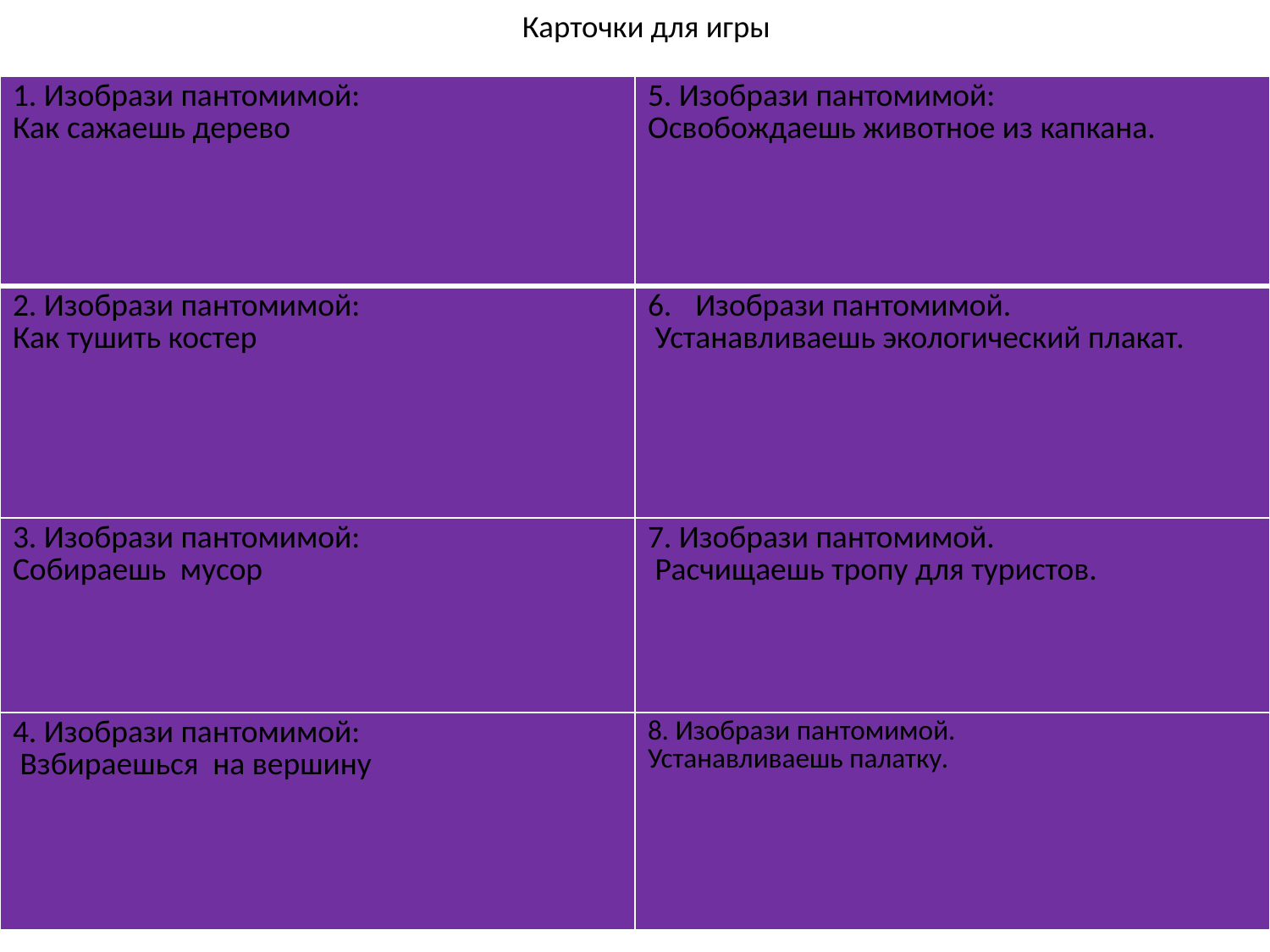

# Карточки для игры
| 1. Изобрази пантомимой: Как сажаешь дерево | 5. Изобрази пантомимой: Освобождаешь животное из капкана. |
| --- | --- |
| 2. Изобрази пантомимой: Как тушить костер | Изобрази пантомимой. Устанавливаешь экологический плакат. |
| 3. Изобрази пантомимой: Собираешь мусор | 7. Изобрази пантомимой. Расчищаешь тропу для туристов. |
| 4. Изобрази пантомимой: Взбираешься на вершину | 8. Изобрази пантомимой. Устанавливаешь палатку. |